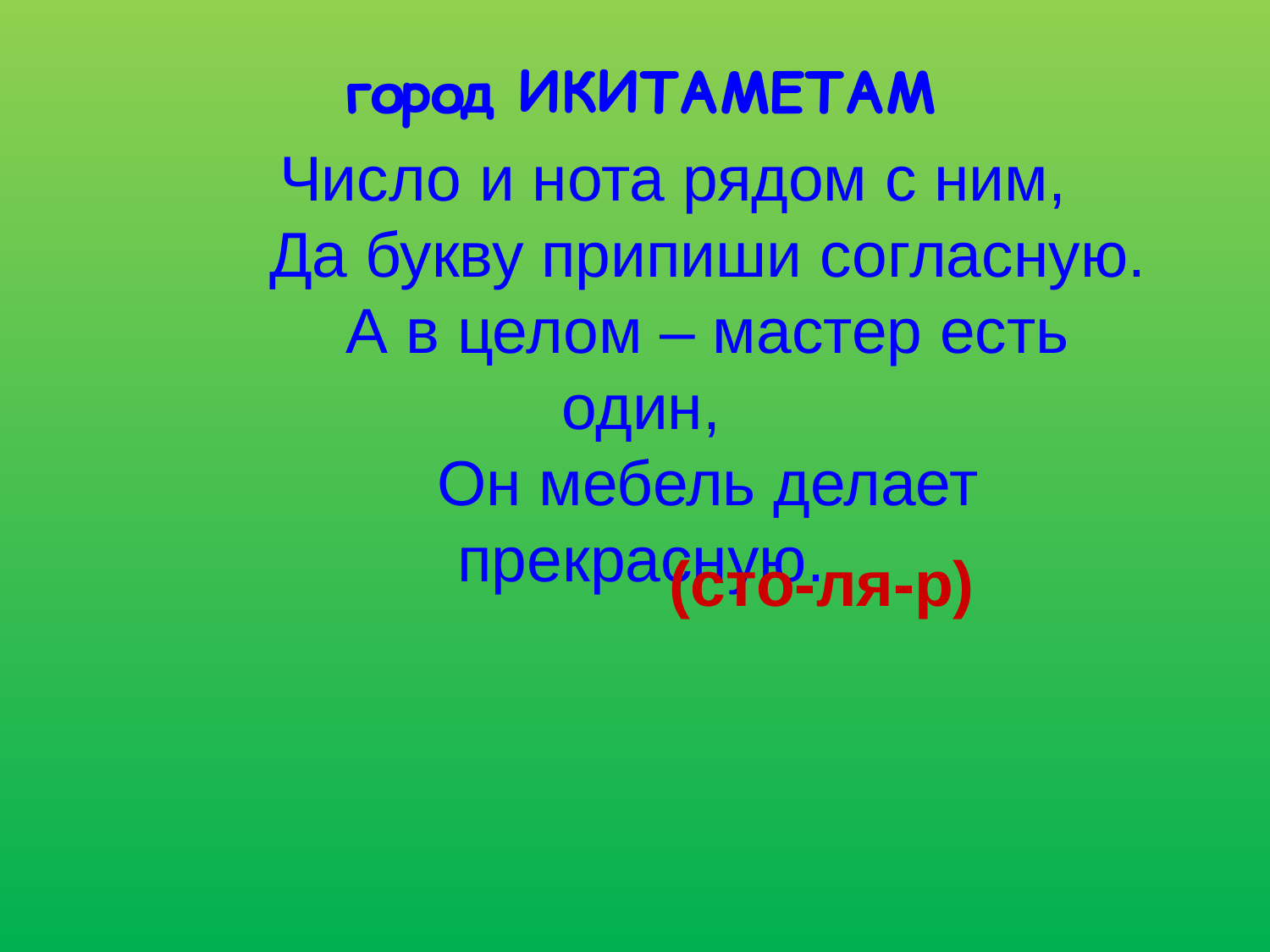

город ИКИТАМЕТАМ
Число и нота рядом с ним,
   Да букву припиши согласную.
   А в целом – мастер есть один,
   Он мебель делает прекрасную.
(сто-ля-р)